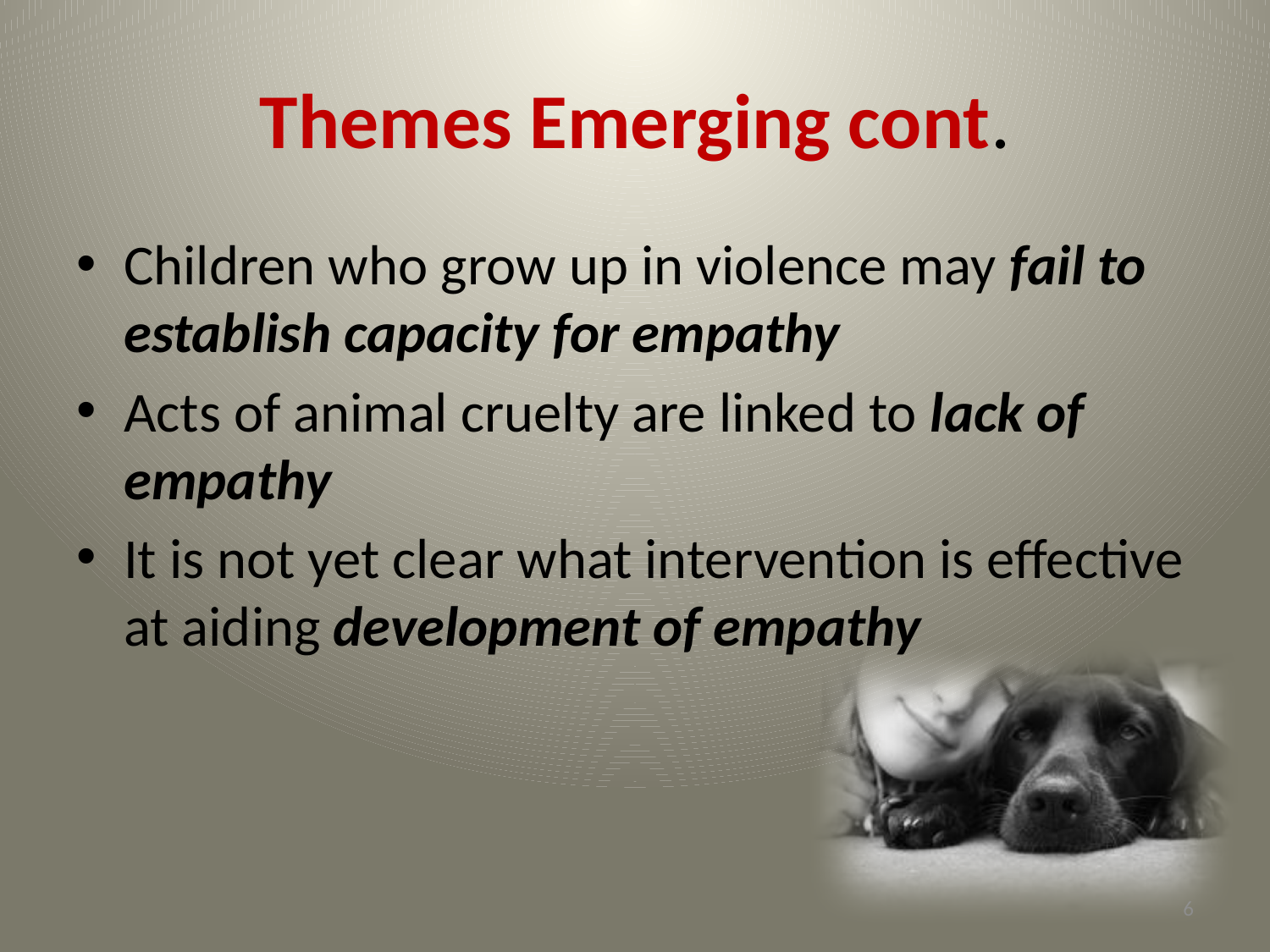

# Themes Emerging cont.
Children who grow up in violence may fail to establish capacity for empathy
Acts of animal cruelty are linked to lack of empathy
It is not yet clear what intervention is effective at aiding development of empathy
6